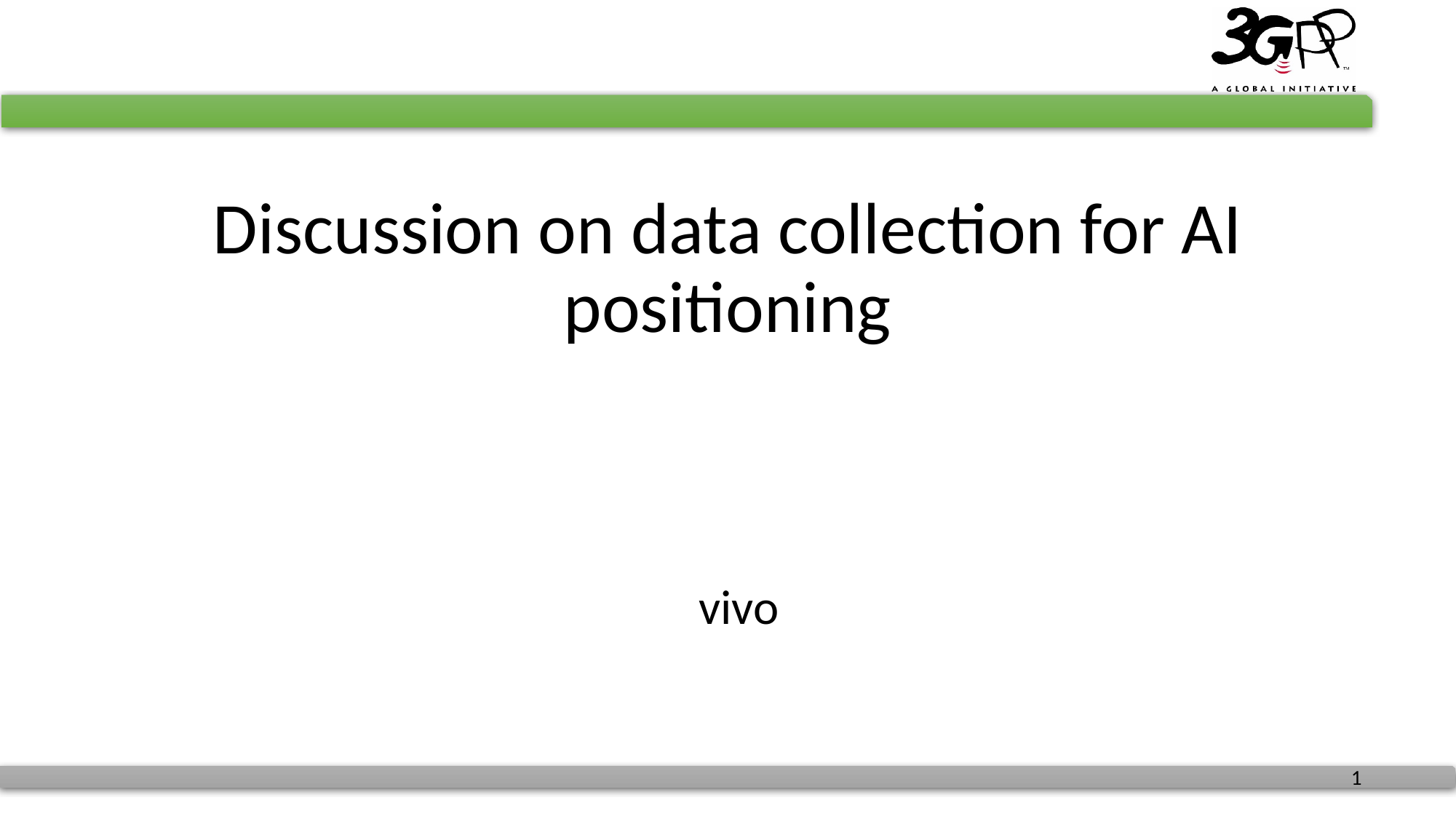

# Discussion on data collection for AI positioning
vivo